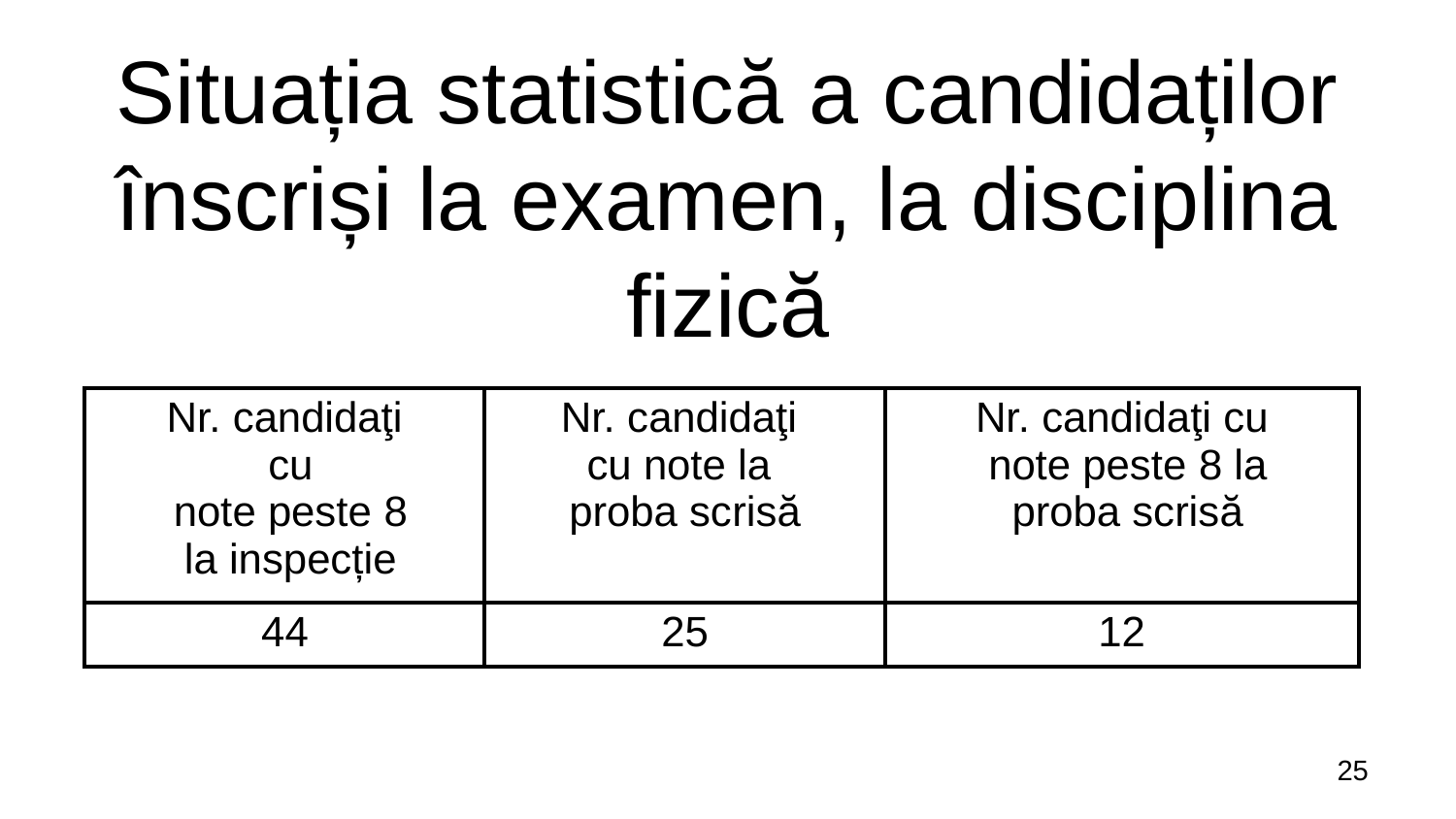

# Situația statistică a candidaților înscriși la examen, la disciplina fizică
| Nr. candidaţi cu note peste 8 la inspecție | Nr. candidaţi cu note la proba scrisă | Nr. candidaţi cu note peste 8 la proba scrisă |
| --- | --- | --- |
| 44 | 25 | 12 |
25